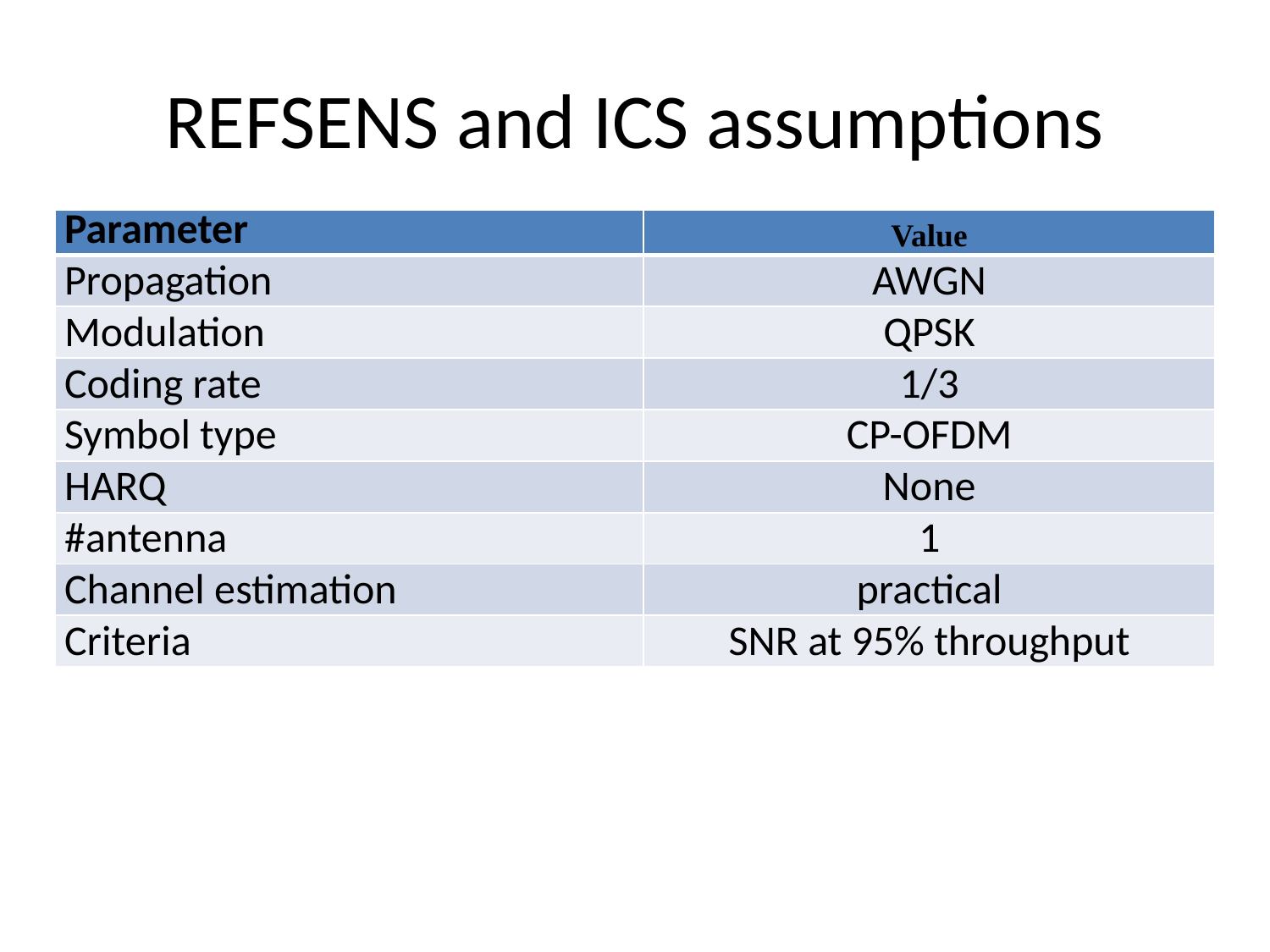

# REFSENS and ICS assumptions
| Parameter | Value |
| --- | --- |
| Propagation | AWGN |
| Modulation | QPSK |
| Coding rate | 1/3 |
| Symbol type | CP-OFDM |
| HARQ | None |
| #antenna | 1 |
| Channel estimation | practical |
| Criteria | SNR at 95% throughput |